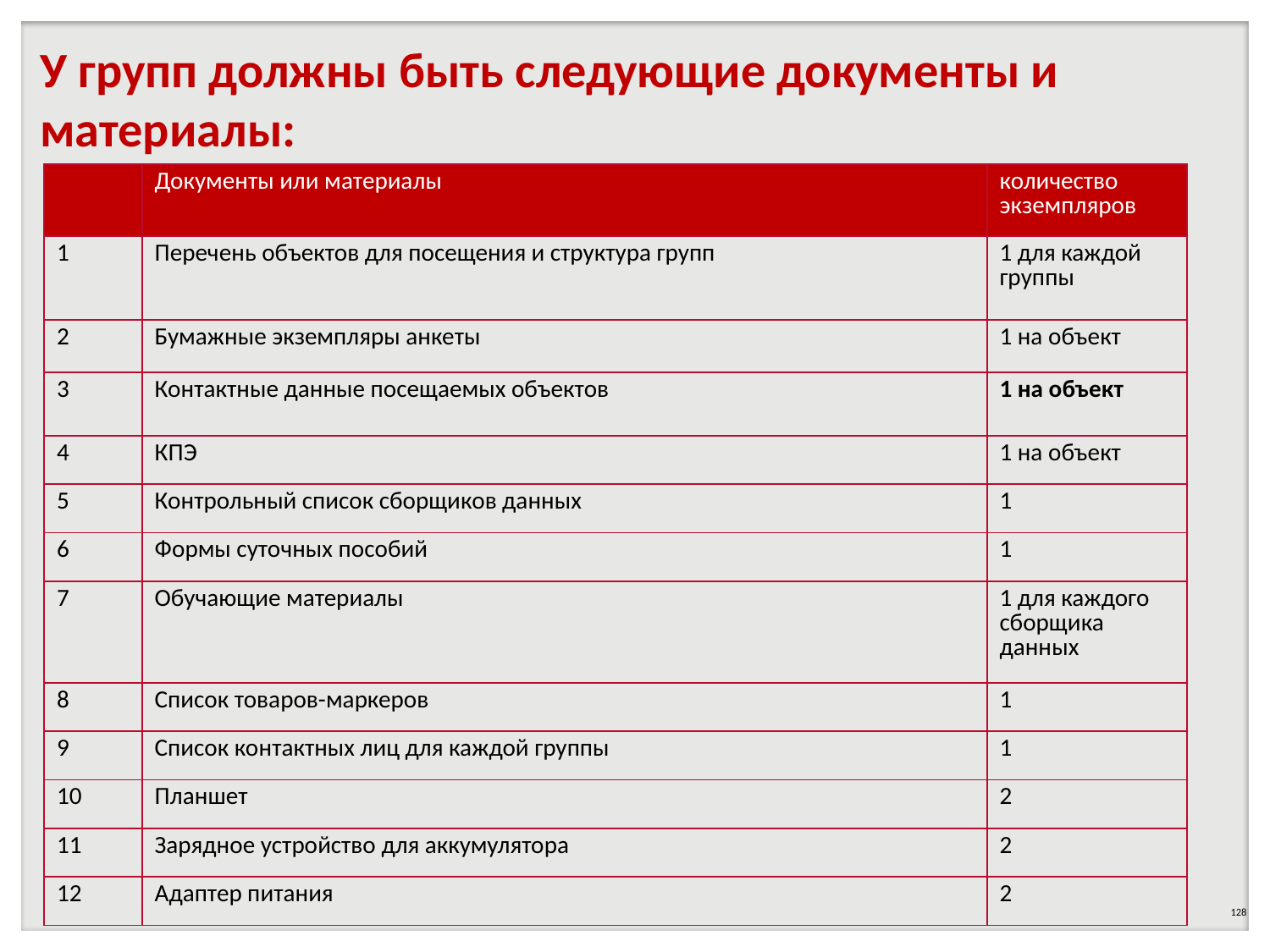

У групп должны быть следующие документы и материалы:
|  | Документы или материалы | количество экземпляров |
| --- | --- | --- |
| 1 | Перечень объектов для посещения и структура групп | 1 для каждой группы |
| 2 | Бумажные экземпляры анкеты | 1 на объект |
| 3 | Контактные данные посещаемых объектов | 1 на объект |
| 4 | КПЭ | 1 на объект |
| 5 | Контрольный список сборщиков данных | 1 |
| 6 | Формы суточных пособий | 1 |
| 7 | Обучающие материалы | 1 для каждого сборщика данных |
| 8 | Список товаров-маркеров | 1 |
| 9 | Список контактных лиц для каждой группы | 1 |
| 10 | Планшет | 2 |
| 11 | Зарядное устройство для аккумулятора | 2 |
| 12 | Адаптер питания | 2 |